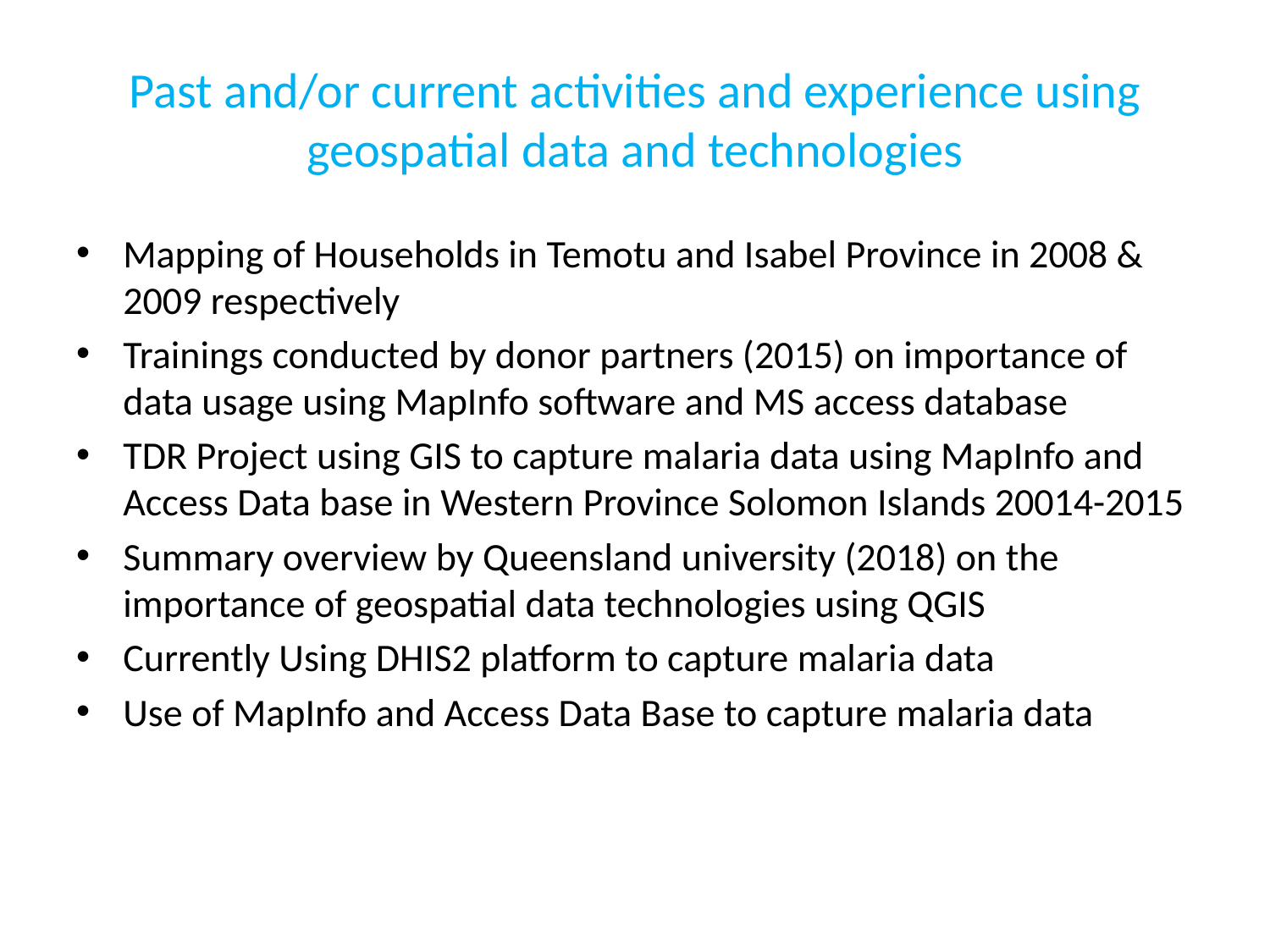

# Past and/or current activities and experience using geospatial data and technologies
Mapping of Households in Temotu and Isabel Province in 2008 & 2009 respectively
Trainings conducted by donor partners (2015) on importance of data usage using MapInfo software and MS access database
TDR Project using GIS to capture malaria data using MapInfo and Access Data base in Western Province Solomon Islands 20014-2015
Summary overview by Queensland university (2018) on the importance of geospatial data technologies using QGIS
Currently Using DHIS2 platform to capture malaria data
Use of MapInfo and Access Data Base to capture malaria data